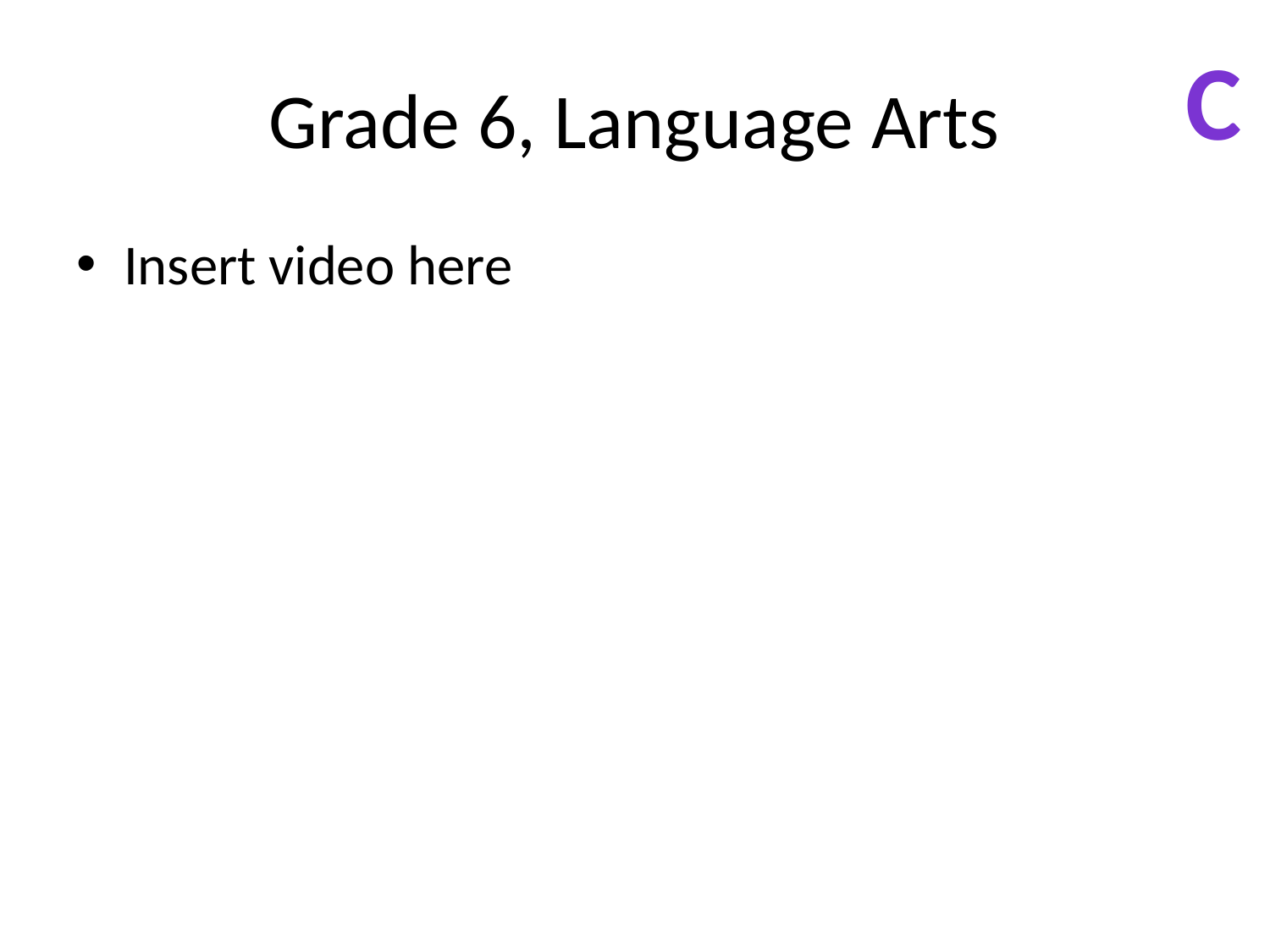

C
# Grade 6, Language Arts
Insert video here